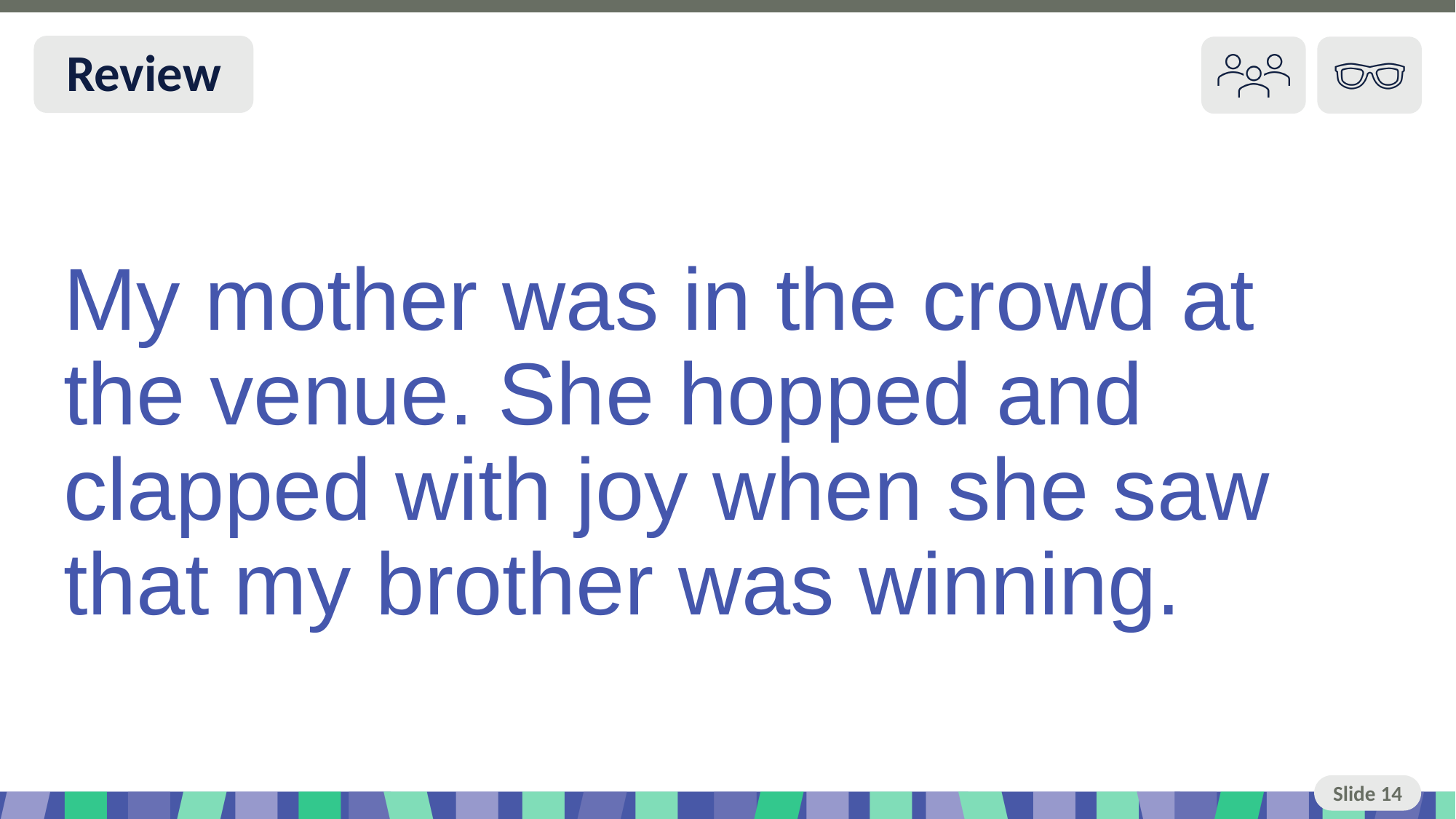

Slide 14 Review You do
My mother was in the crowd at the venue. She hopped and clapped with joy when she saw that my brother was winning.